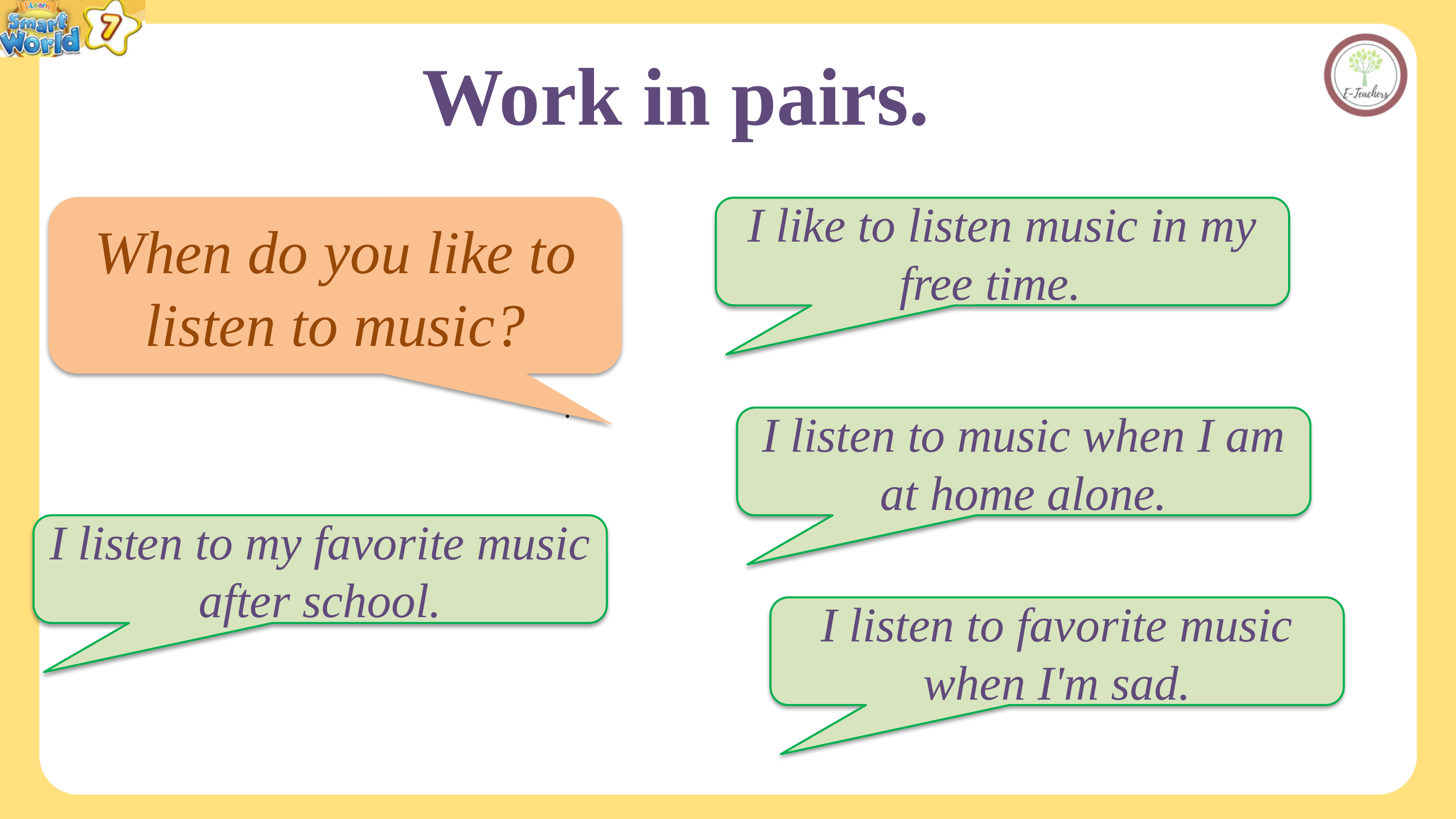

Work in pairs.
When do you like to listen to music?
I like to listen music in my free time.
.
I listen to music when I am at home alone.
I listen to my favorite music after school.
I listen to favorite music when I'm sad.